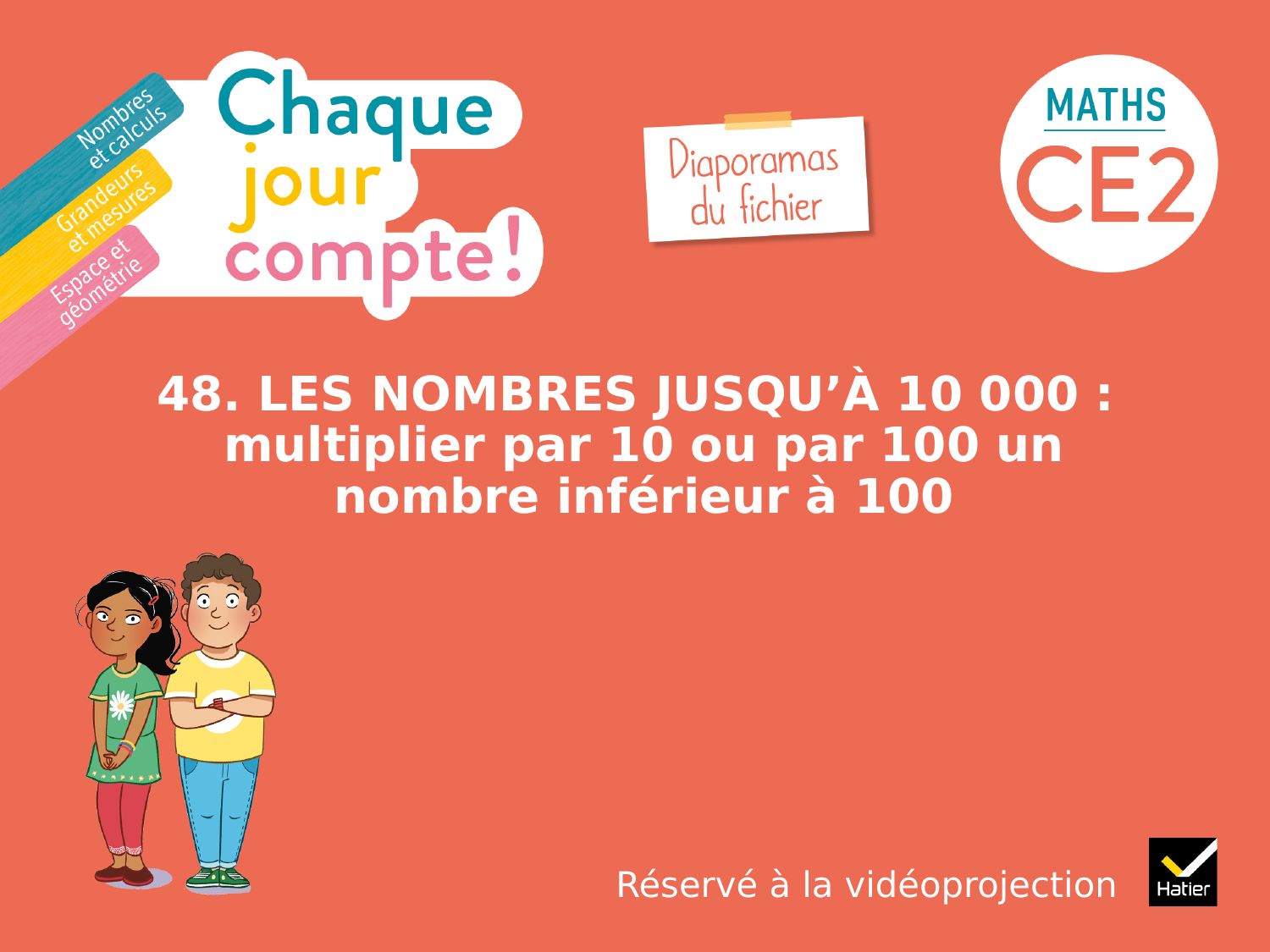

# 48. LES NOMBRES JUSQU’À 10 000 : ​ multiplier par 10 ou par 100 un nombre inférieur à 100